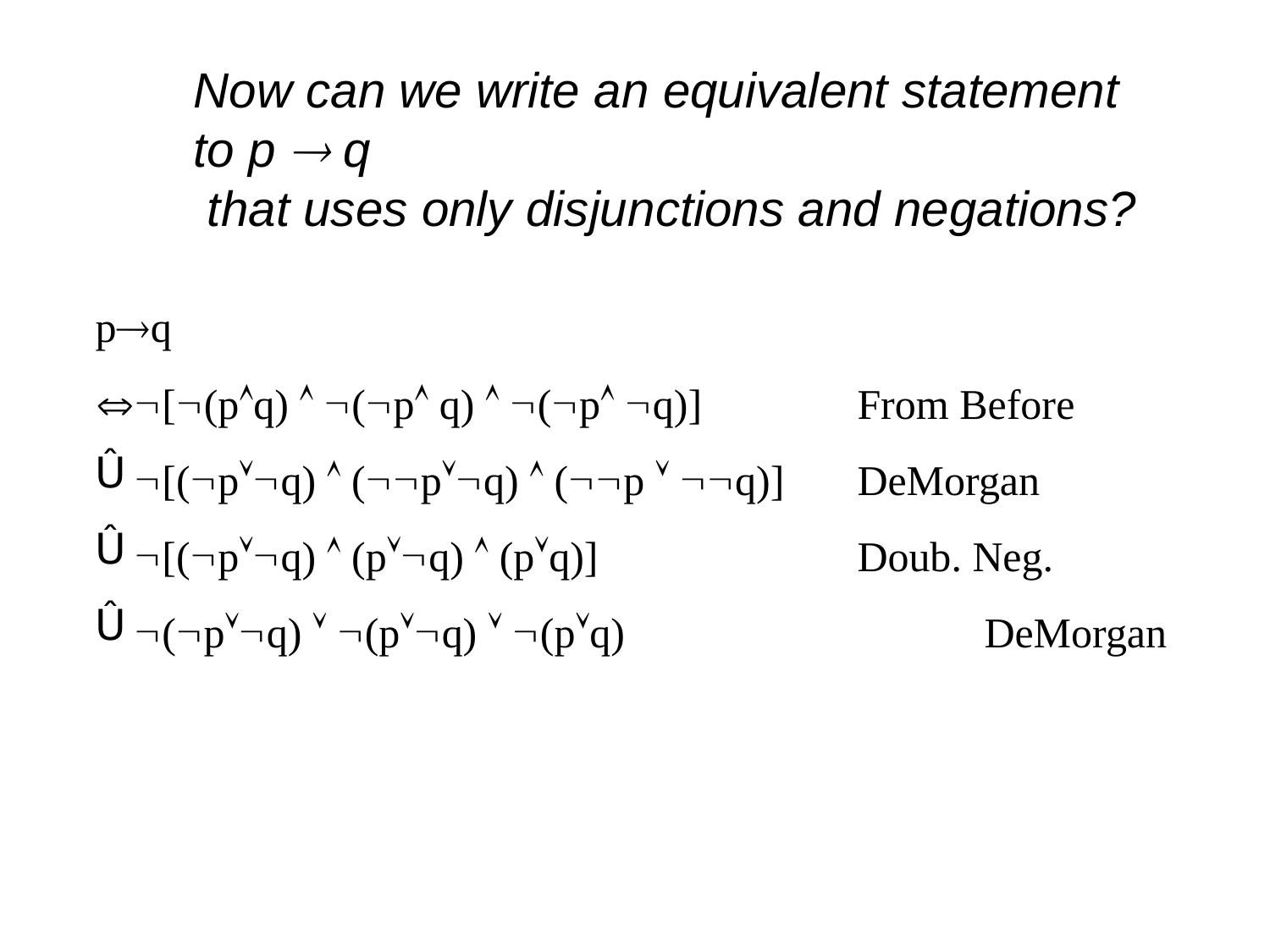

# Now can we write an equivalent statement to p → q that uses only disjunctions and negations?
p→q
⇔¬[¬(p∧q) ∧ ¬(¬p∧ q) ∧ ¬(¬p∧ ¬q)]		From Before
¬[(¬p∨¬q) ∧ (¬¬p∨¬q) ∧ (¬¬p ∨ ¬¬q)]	DeMorgan
¬[(¬p∨¬q) ∧ (p∨¬q) ∧ (p∨q)]			Doub. Neg.
¬(¬p∨¬q) ∨ ¬(p∨¬q) ∨ ¬(p∨q)			DeMorgan